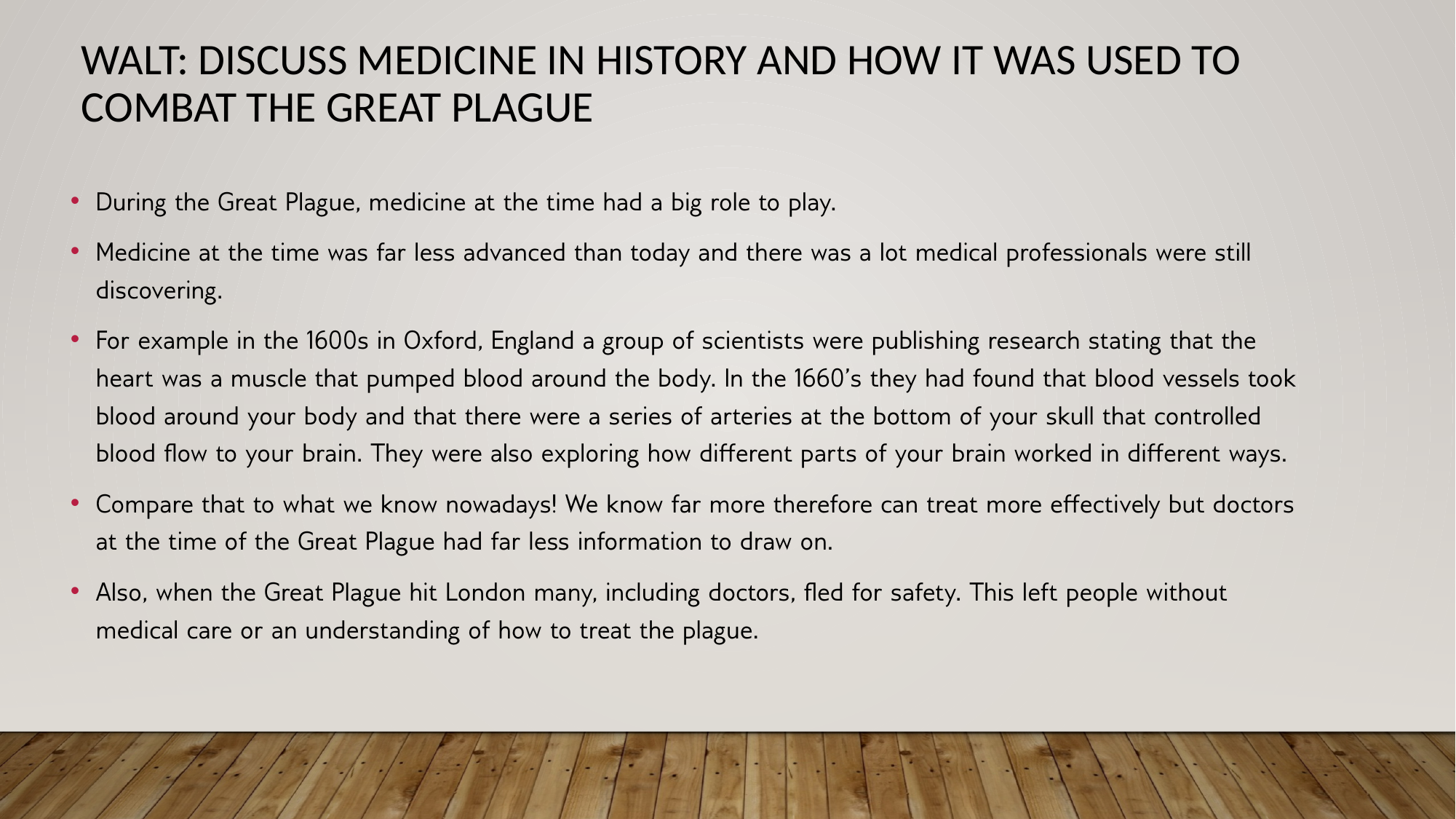

WALT: discuss medicine in history and how it was used to combat the Great Plague
During the Great Plague, medicine at the time had a big role to play.
Medicine at the time was far less advanced than today and there was a lot medical professionals were still discovering.
For example in the 1600s in Oxford, England a group of scientists were publishing research stating that the heart was a muscle that pumped blood around the body. In the 1660’s they had found that blood vessels took blood around your body and that there were a series of arteries at the bottom of your skull that controlled blood flow to your brain. They were also exploring how different parts of your brain worked in different ways.
Compare that to what we know nowadays! We know far more therefore can treat more effectively but doctors at the time of the Great Plague had far less information to draw on.
Also, when the Great Plague hit London many, including doctors, fled for safety. This left people without medical care or an understanding of how to treat the plague.